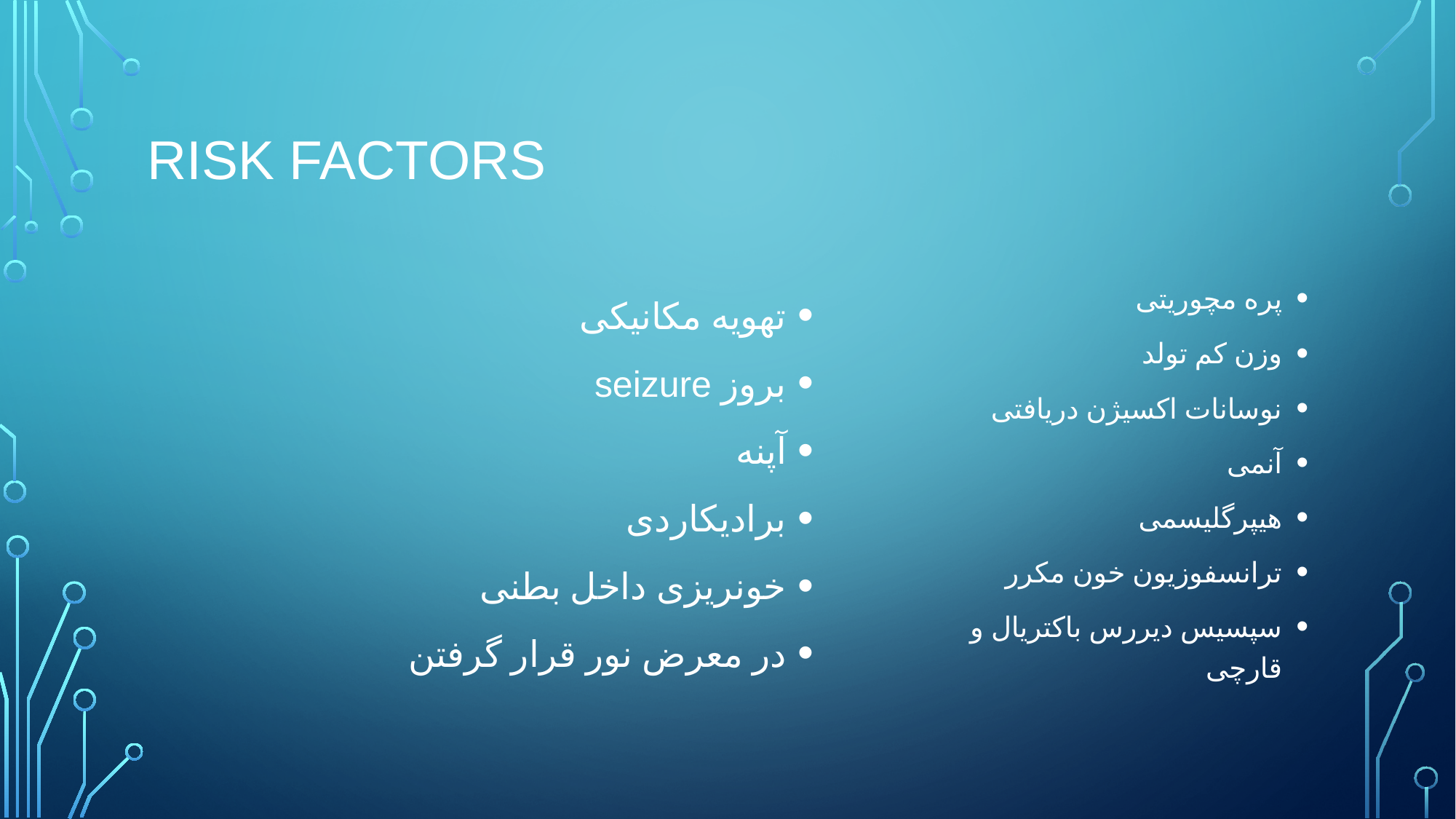

# Risk factors
پره مچوریتی
وزن کم تولد
نوسانات اکسیژن دریافتی
آنمی
هیپرگلیسمی
ترانسفوزیون خون مکرر
سپسیس دیررس باکتریال و قارچی
تهویه مکانیکی
بروز seizure
آپنه
برادیکاردی
خونریزی داخل بطنی
در معرض نور قرار گرفتن